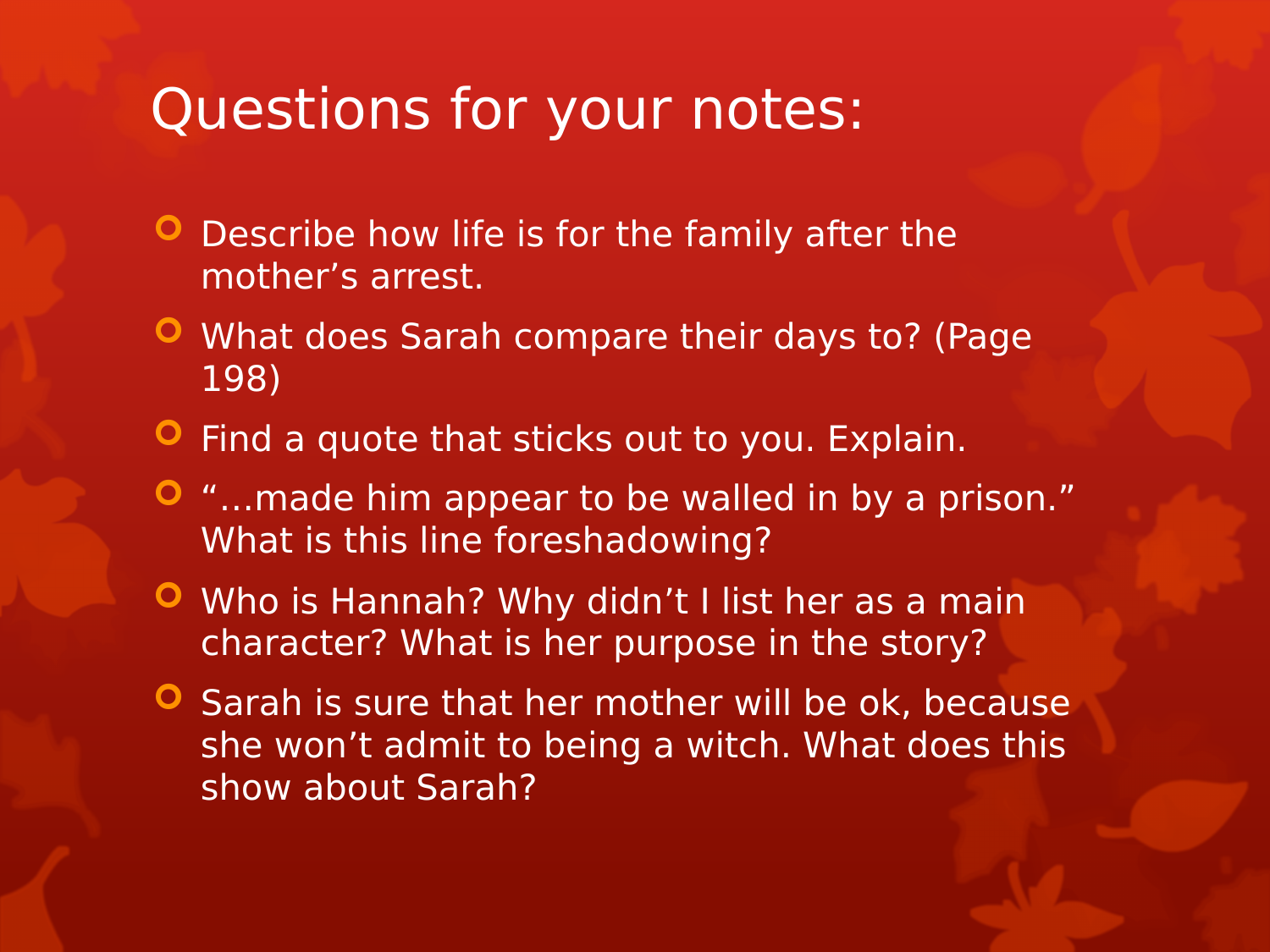

# Questions for your notes:
Describe how life is for the family after the mother’s arrest.
What does Sarah compare their days to? (Page 198)
Find a quote that sticks out to you. Explain.
“…made him appear to be walled in by a prison.” What is this line foreshadowing?
Who is Hannah? Why didn’t I list her as a main character? What is her purpose in the story?
Sarah is sure that her mother will be ok, because she won’t admit to being a witch. What does this show about Sarah?